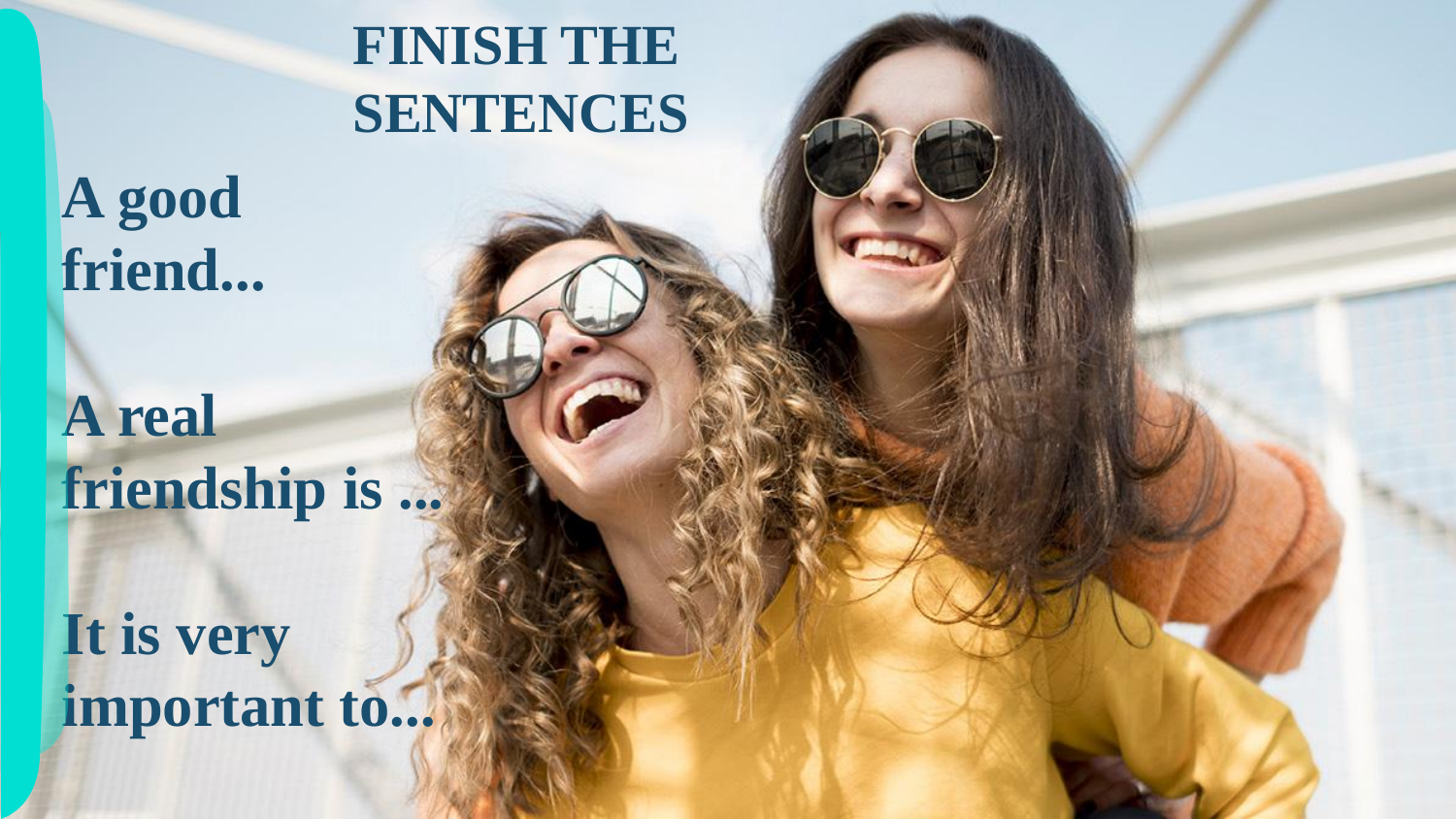

FINISH THE SENTENCES

# A good friend... A real friendship is ... It is very important to...